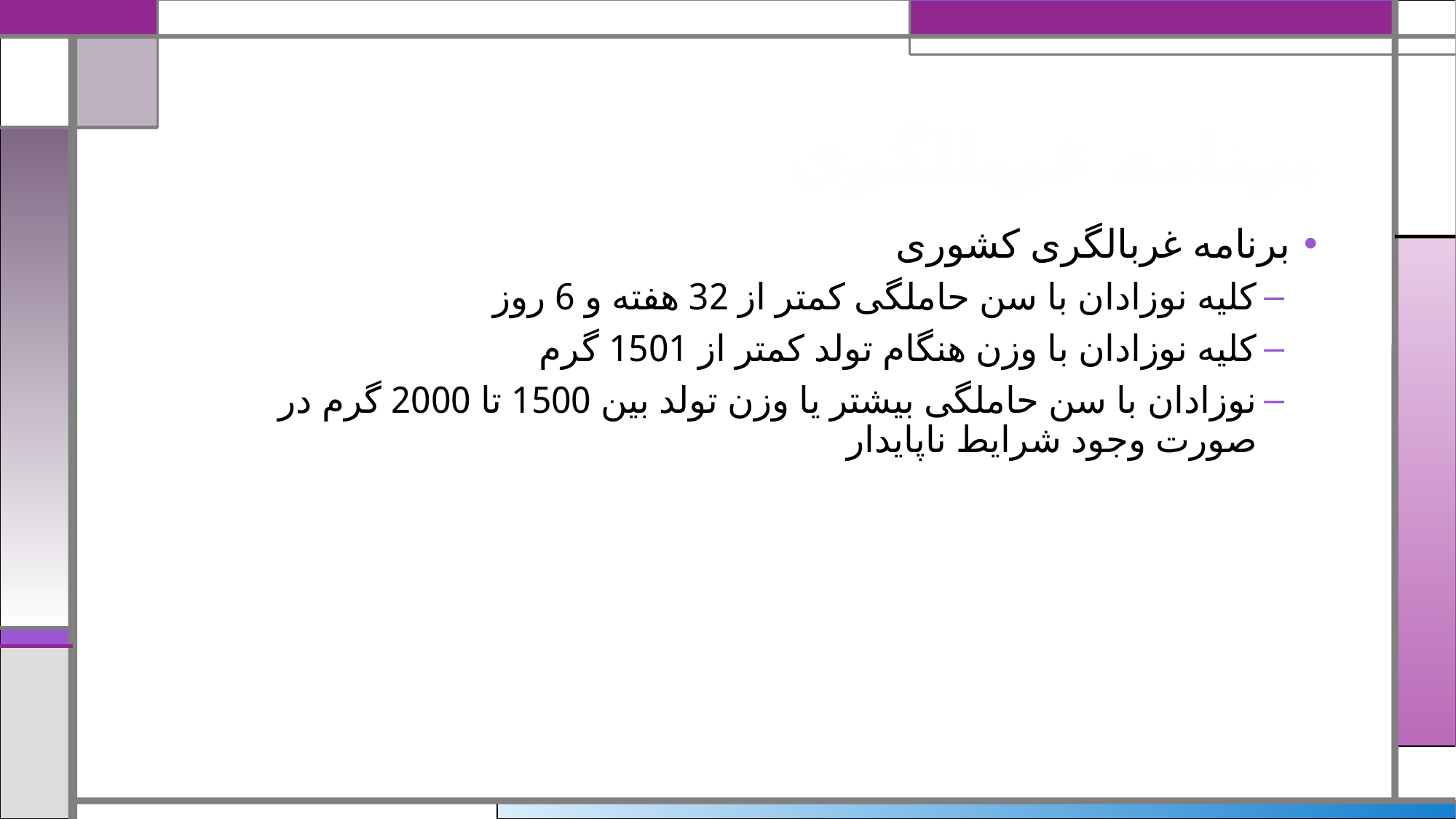

# برنامه غربالگری
برنامه غربالگری کشوری
کلیه نوزادان با سن حاملگی کمتر از 32 هفته و 6 روز
کلیه نوزادان با وزن هنگام تولد کمتر از 1501 گرم
نوزادان با سن حاملگی بیشتر یا وزن تولد بین 1500 تا 2000 گرم در صورت وجود شرایط ناپایدار